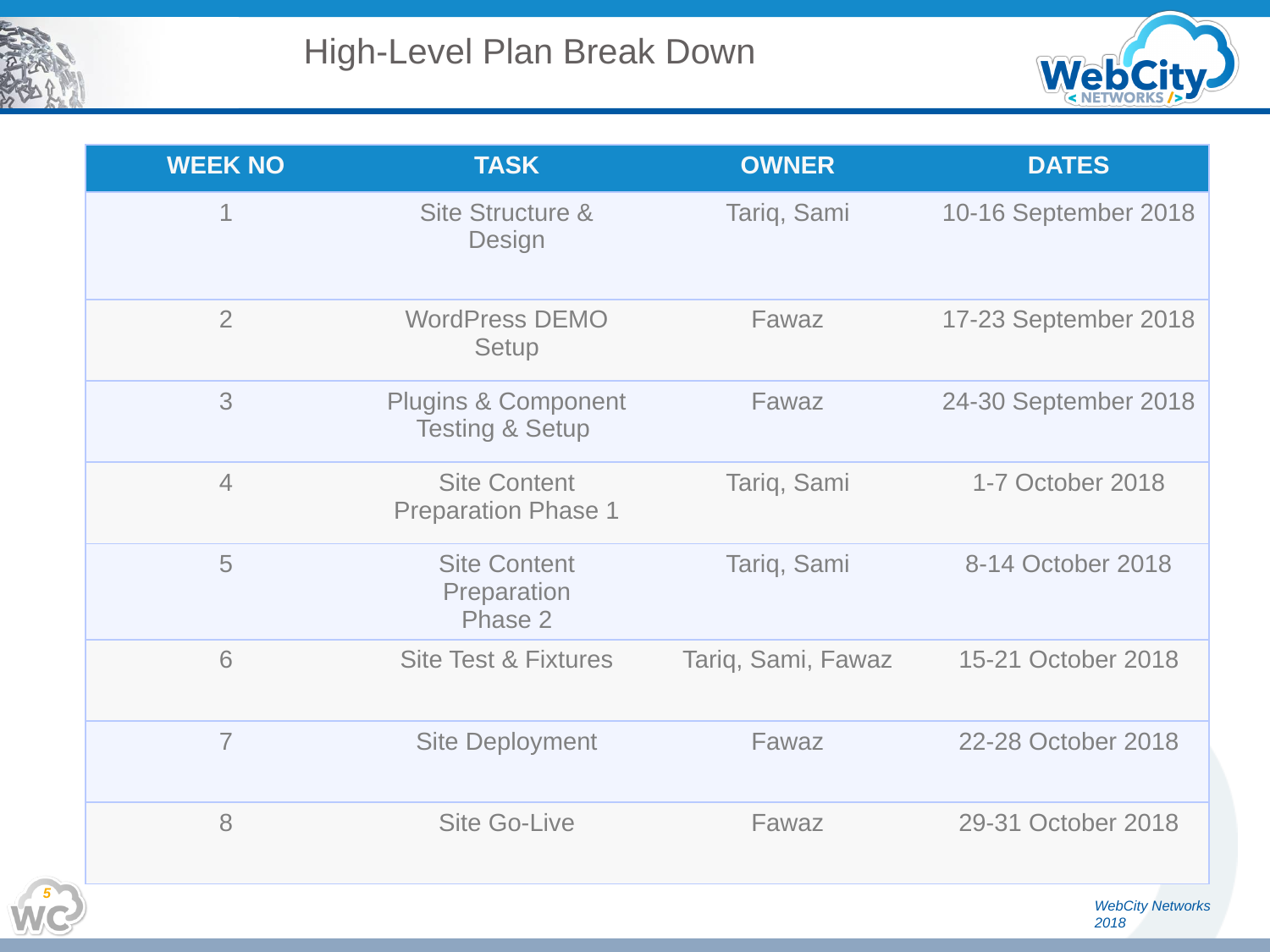

# High-Level Plan Break Down
| WEEK NO | TASK | OWNER | DATES |
| --- | --- | --- | --- |
| 1 | Site Structure & Design | Tariq, Sami | 10-16 September 2018 |
| 2 | WordPress DEMO Setup | Fawaz | 17-23 September 2018 |
| 3 | Plugins & Component Testing & Setup | Fawaz | 24-30 September 2018 |
| 4 | Site Content Preparation Phase 1 | Tariq, Sami | 1-7 October 2018 |
| 5 | Site Content Preparation Phase 2 | Tariq, Sami | 8-14 October 2018 |
| 6 | Site Test & Fixtures | Tariq, Sami, Fawaz | 15-21 October 2018 |
| 7 | Site Deployment | Fawaz | 22-28 October 2018 |
| 8 | Site Go-Live | Fawaz | 29-31 October 2018 |
5